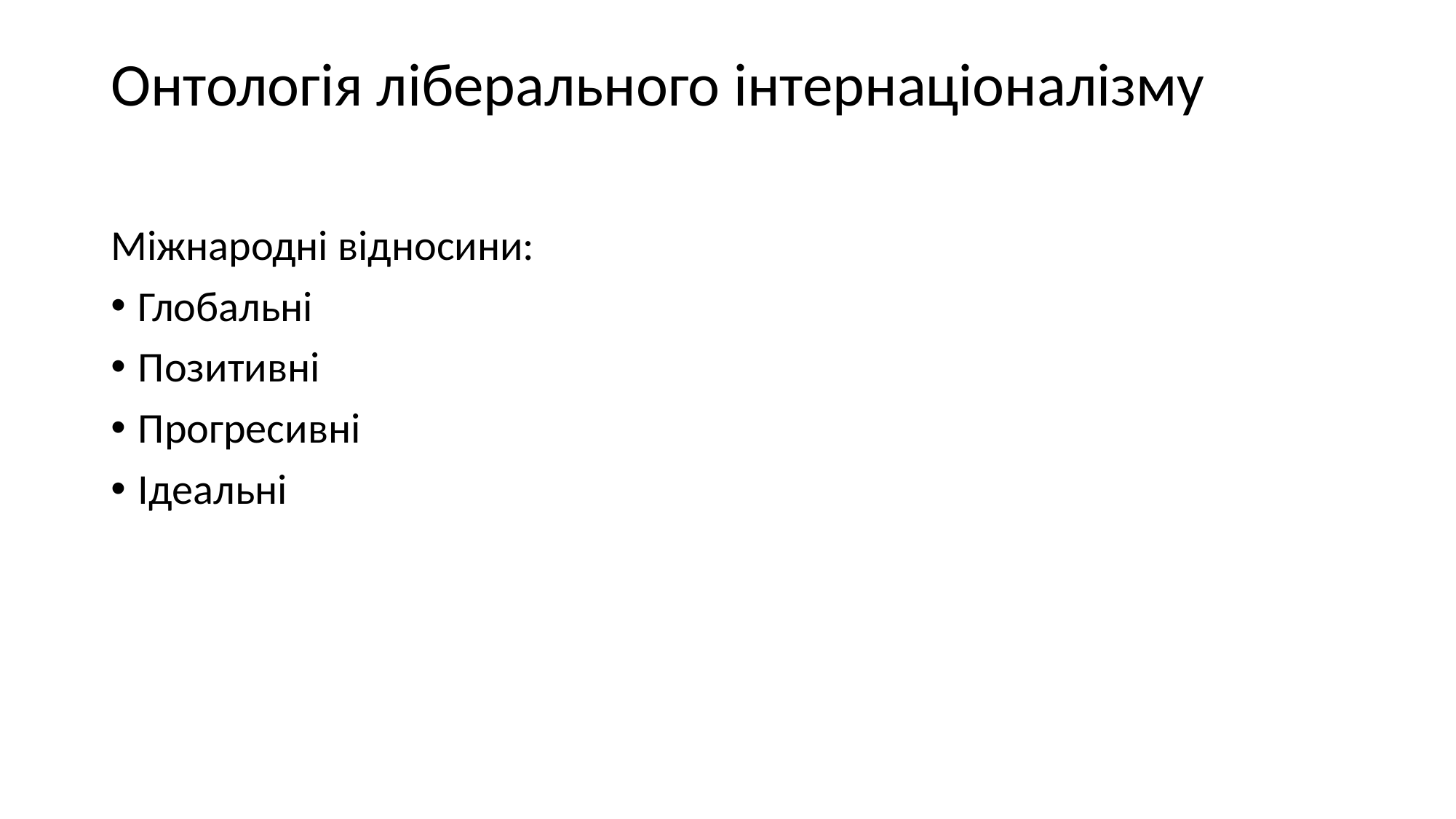

# Онтологія ліберального інтернаціоналізму
Міжнародні відносини:
Глобальні
Позитивні
Прогресивні
Ідеальні